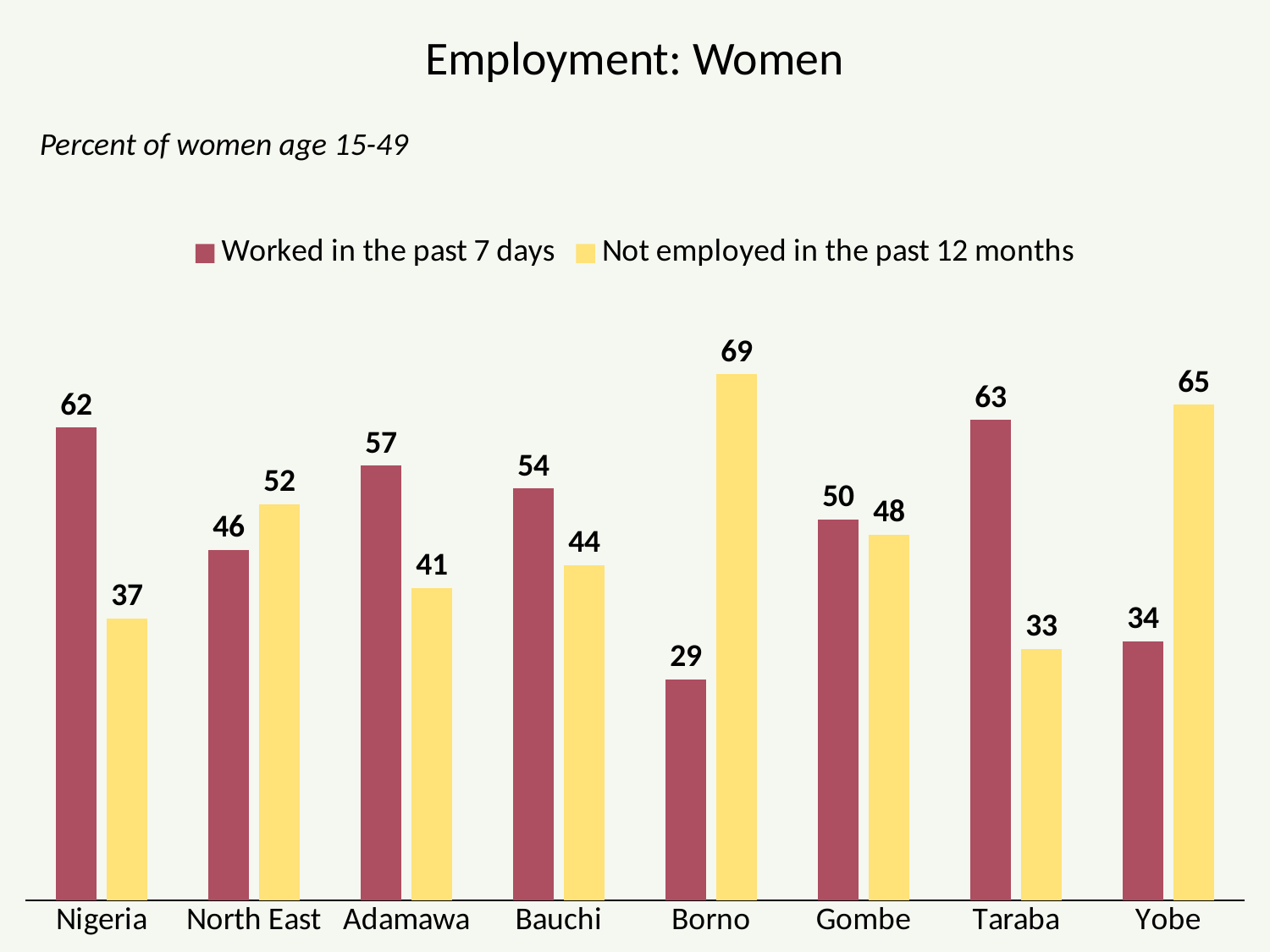

# Employment: Women
Percent of women age 15-49

### Chart

| Category | Worked in the past 7 days | Not employed in the past 12 months |
|---|---|---|
| Nigeria | 62.0 | 37.0 |
| North East | 46.0 | 52.0 |
| Adamawa | 57.0 | 41.0 |
| Bauchi | 54.0 | 44.0 |
| Borno | 29.0 | 69.0 |
| Gombe | 50.0 | 48.0 |
| Taraba | 63.0 | 33.0 |
| Yobe | 34.0 | 65.0 |